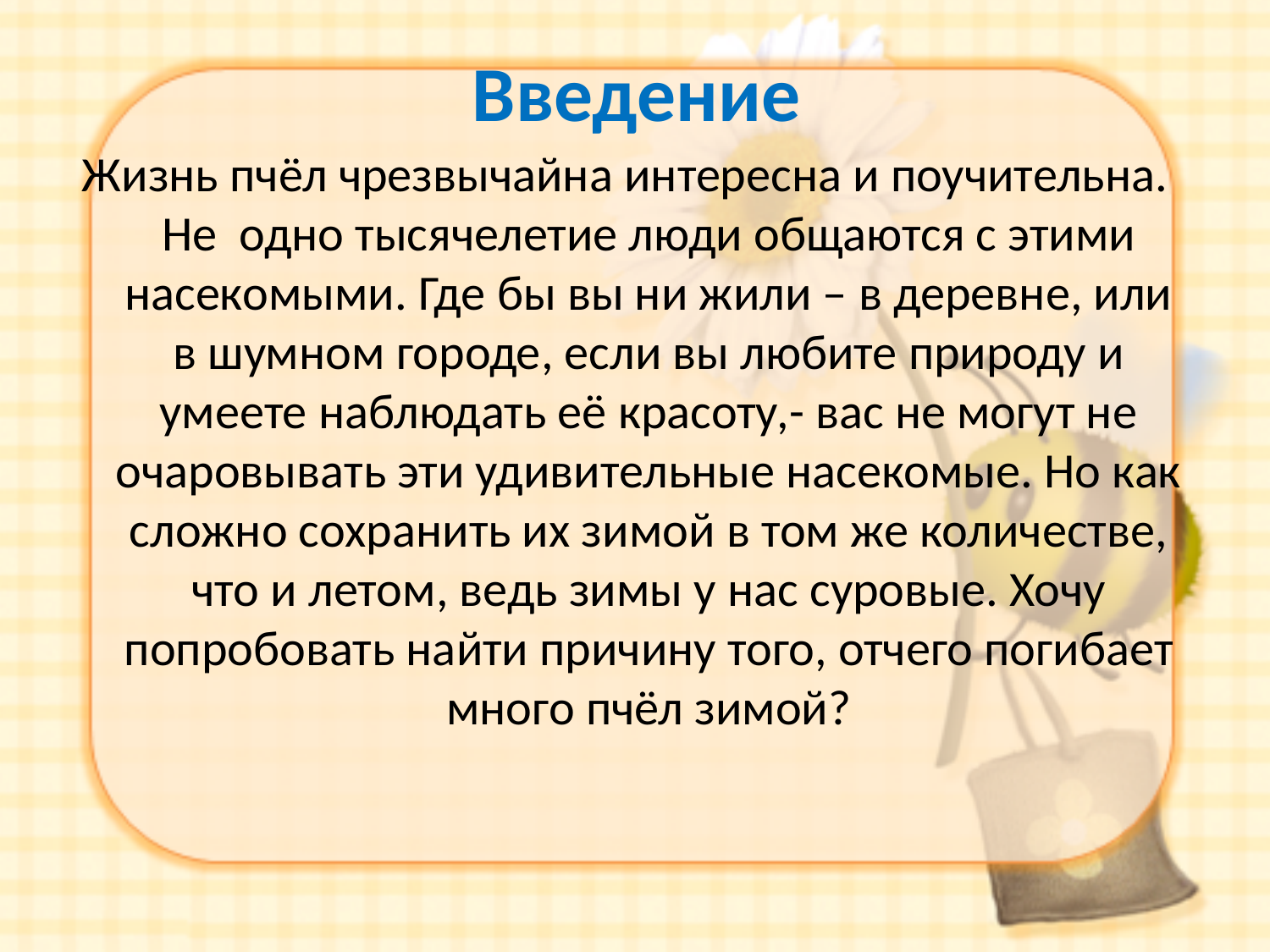

# Введение
Жизнь пчёл чрезвычайна интересна и поучительна. Не  одно тысячелетие люди общаются с этими насекомыми. Где бы вы ни жили – в деревне, или в шумном городе, если вы любите природу и умеете наблюдать её красоту,- вас не могут не очаровывать эти удивительные насекомые. Но как сложно сохранить их зимой в том же количестве, что и летом, ведь зимы у нас суровые. Хочу попробовать найти причину того, отчего погибает много пчёл зимой?